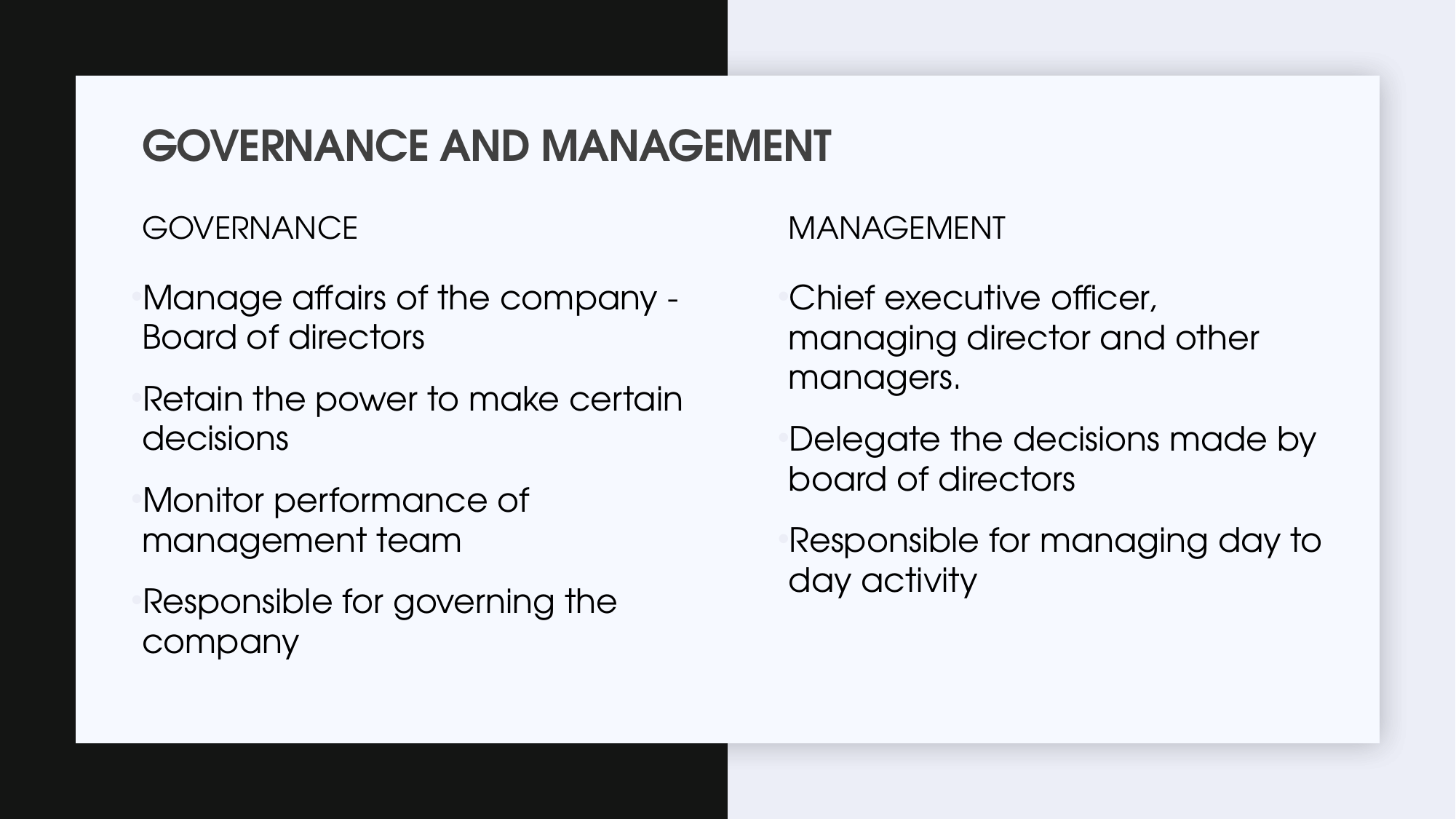

# Governance and management
Governance
Management
Chief executive officer, managing director and other managers.
Delegate the decisions made by board of directors
Responsible for managing day to day activity
Manage affairs of the company - Board of directors
Retain the power to make certain decisions
Monitor performance of management team
Responsible for governing the company